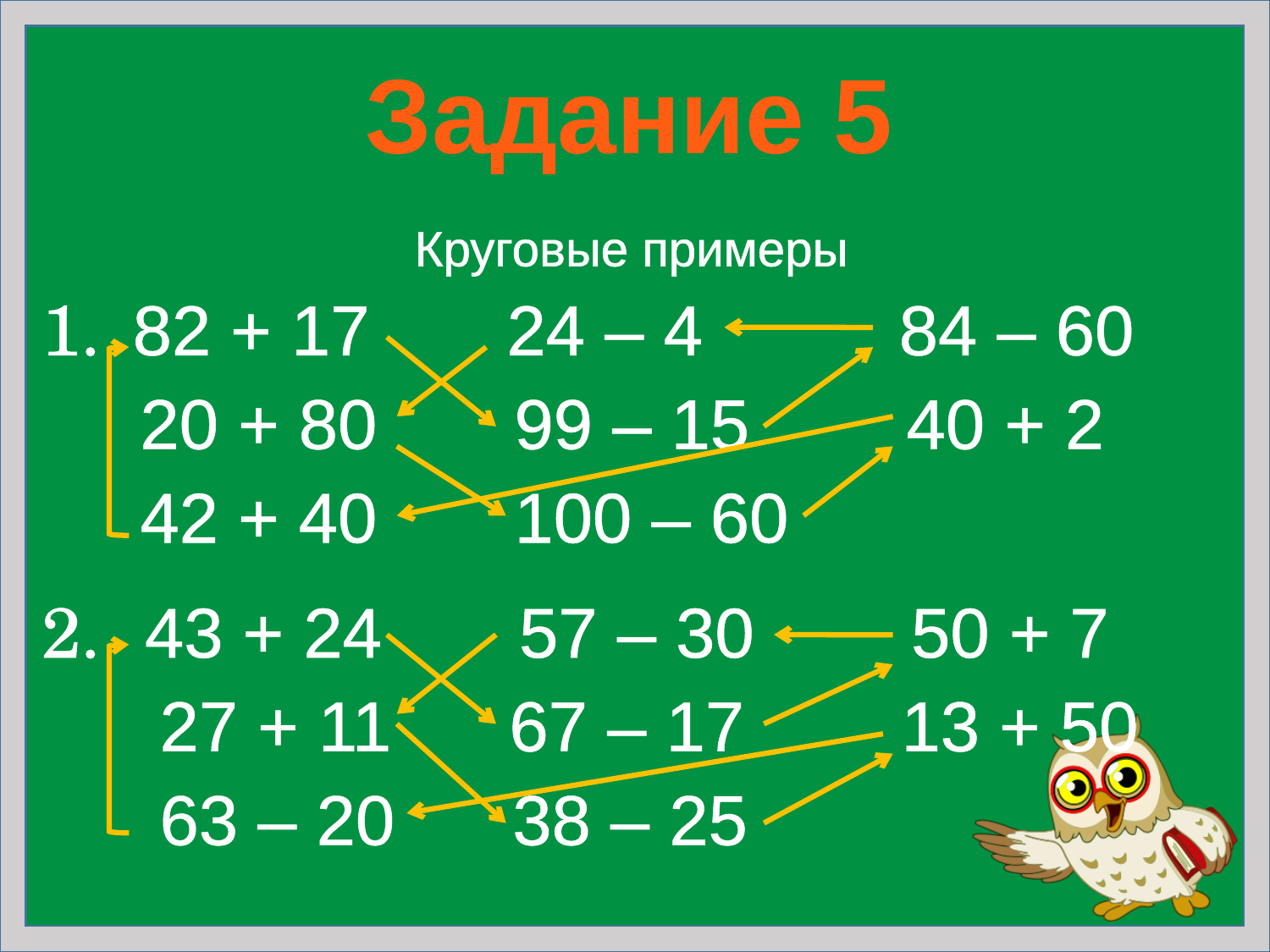

# Задание 5
Круговые примеры
 82 + 17       24 – 4          84 – 60
     20 + 80       99 – 15        40 + 2
     42 + 40       100 – 60
43 + 24       57 – 30        50 + 7
      27 + 11      67 – 17        13 + 50
      63 – 20      38 – 25